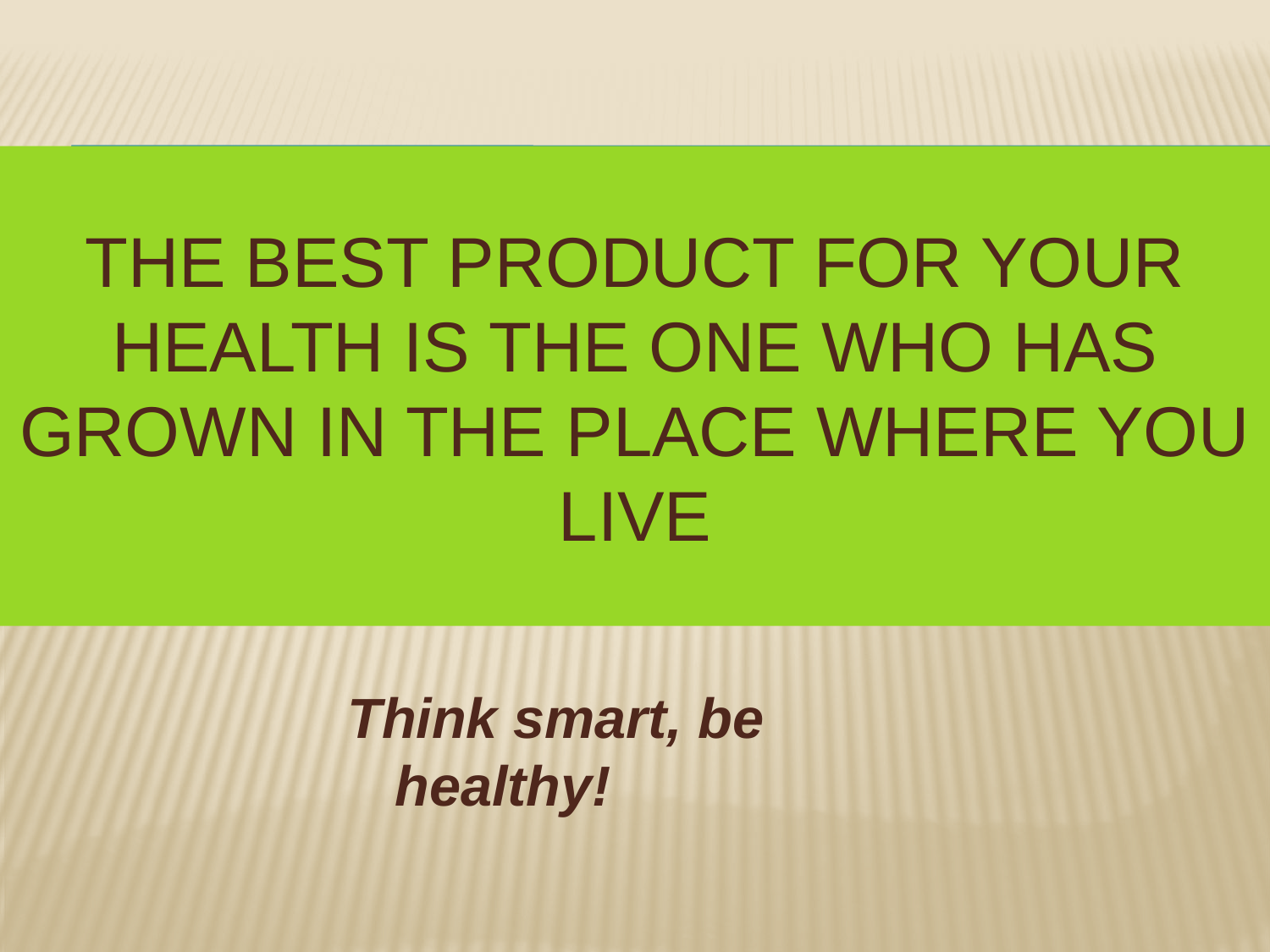

# The best product for your health is the one who has grown in the place where you live
Think smart, be healthy!